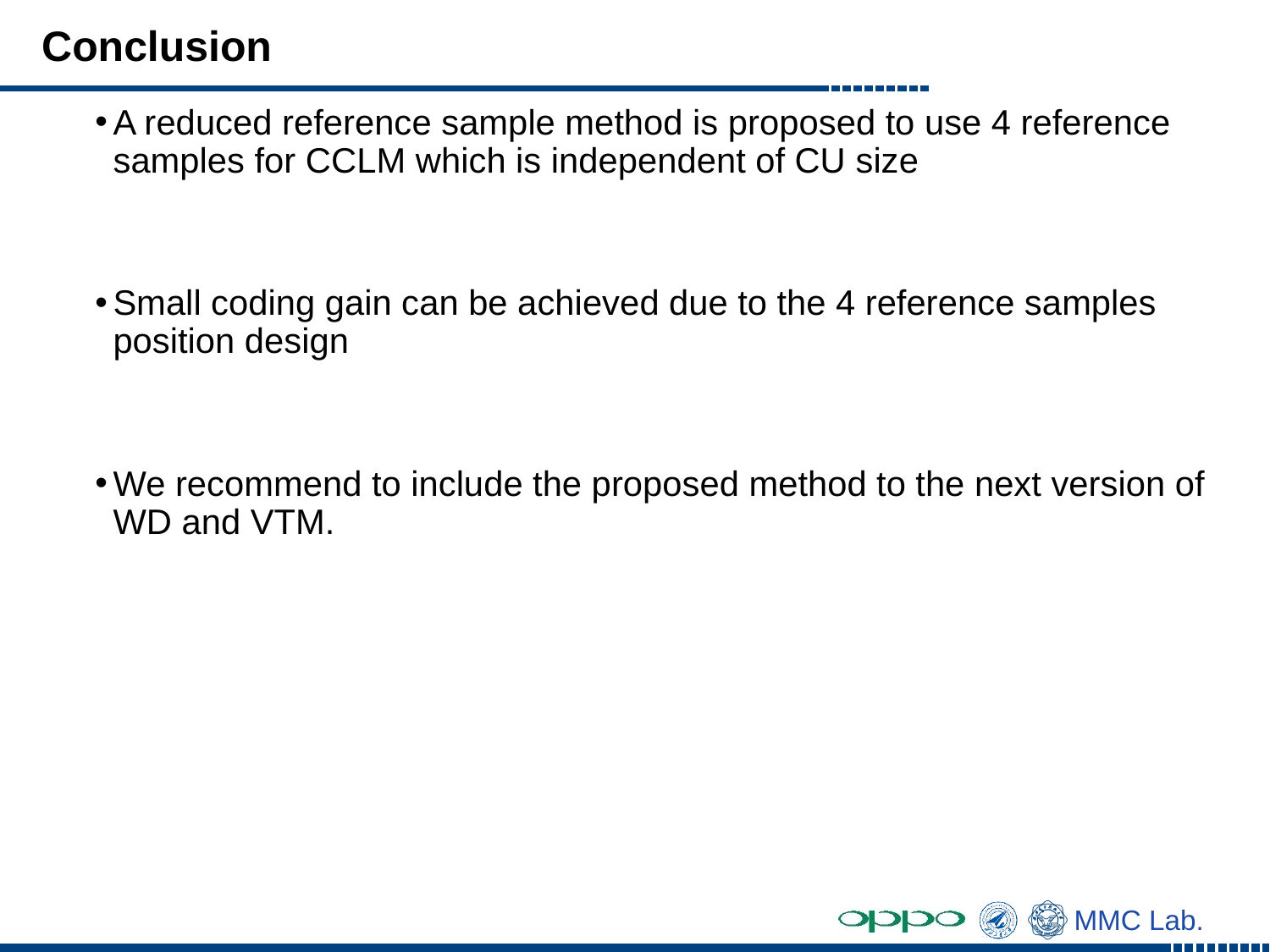

# Conclusion
A reduced reference sample method is proposed to use 4 reference samples for CCLM which is independent of CU size

Small coding gain can be achieved due to the 4 reference samples position design

We recommend to include the proposed method to the next version of WD and VTM.